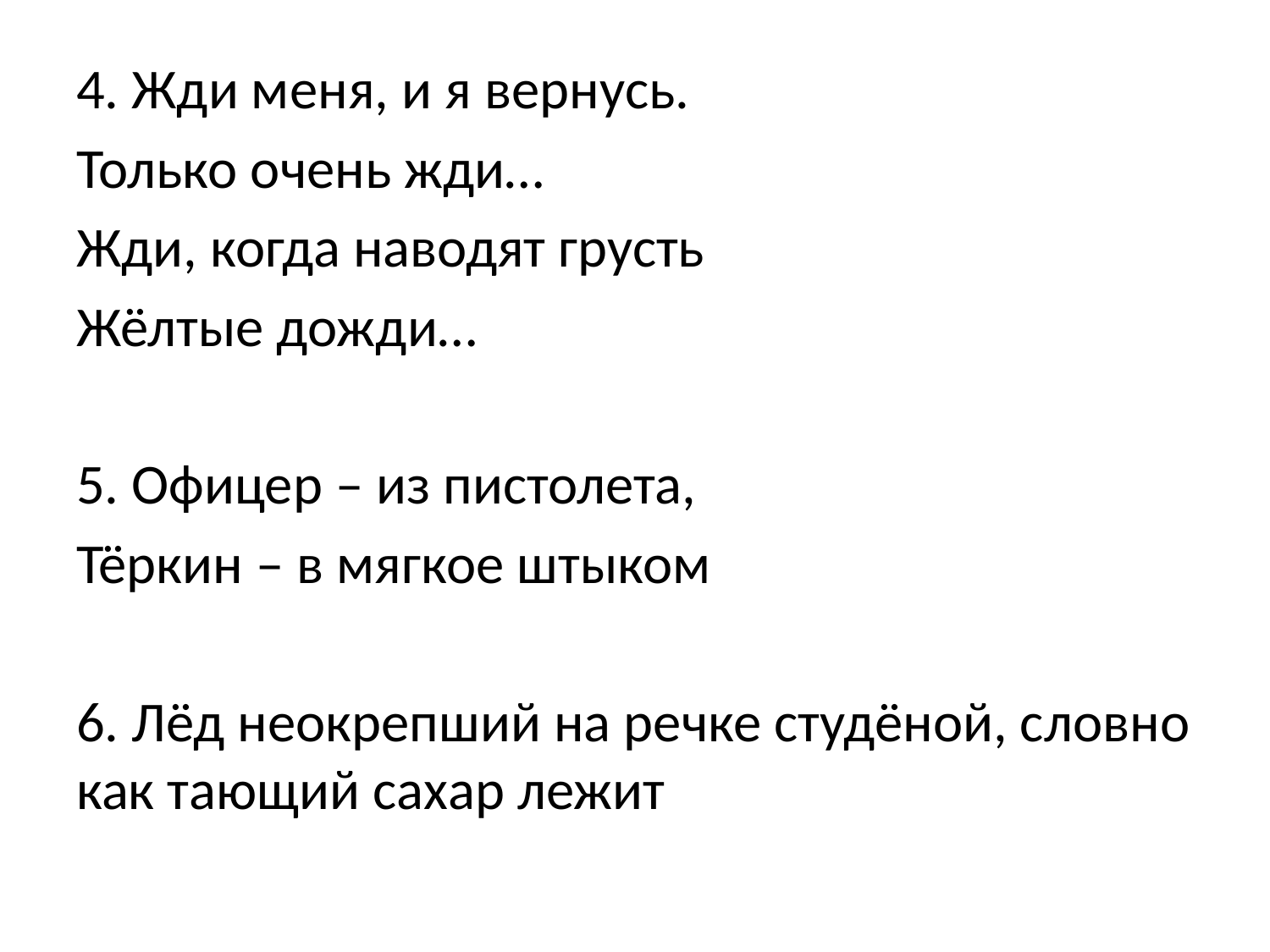

#
4. Жди меня, и я вернусь.
Только очень жди…
Жди, когда наводят грусть
Жёлтые дожди…

5. Офицер – из пистолета,
Тёркин – в мягкое штыком

6. Лёд неокрепший на речке студёной, словно как тающий сахар лежит